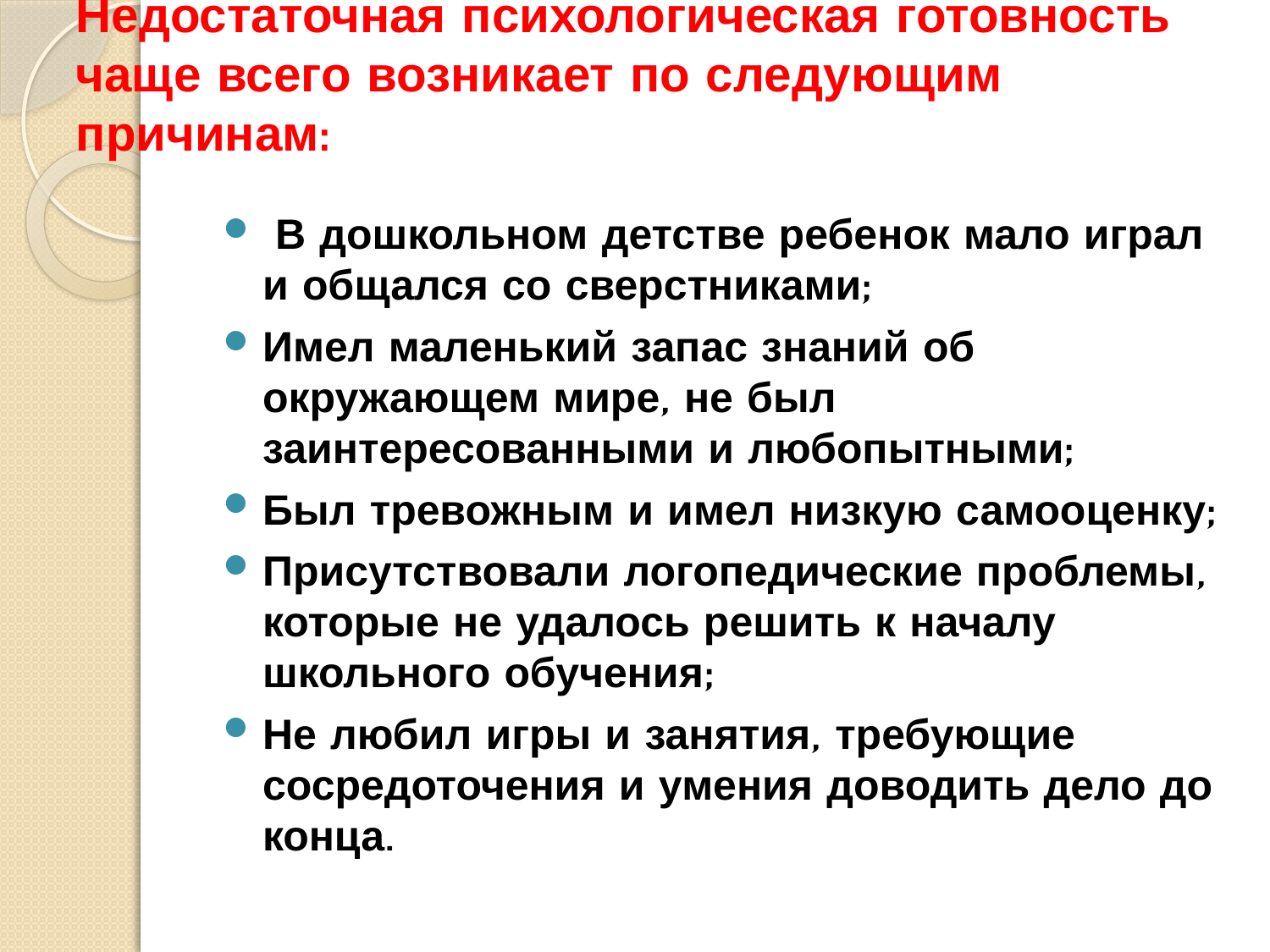

# Недостаточная психологическая готовность чаще всего возникает по следующим причинам:
 В дошкольном детстве ребенок мало играл и общался со сверстниками;
Имел маленький запас знаний об окружающем мире, не был заинтересованными и любопытными;
Был тревожным и имел низкую самооценку;
Присутствовали логопедические проблемы, которые не удалось решить к началу школьного обучения;
Не любил игры и занятия, требующие сосредоточения и умения доводить дело до конца.